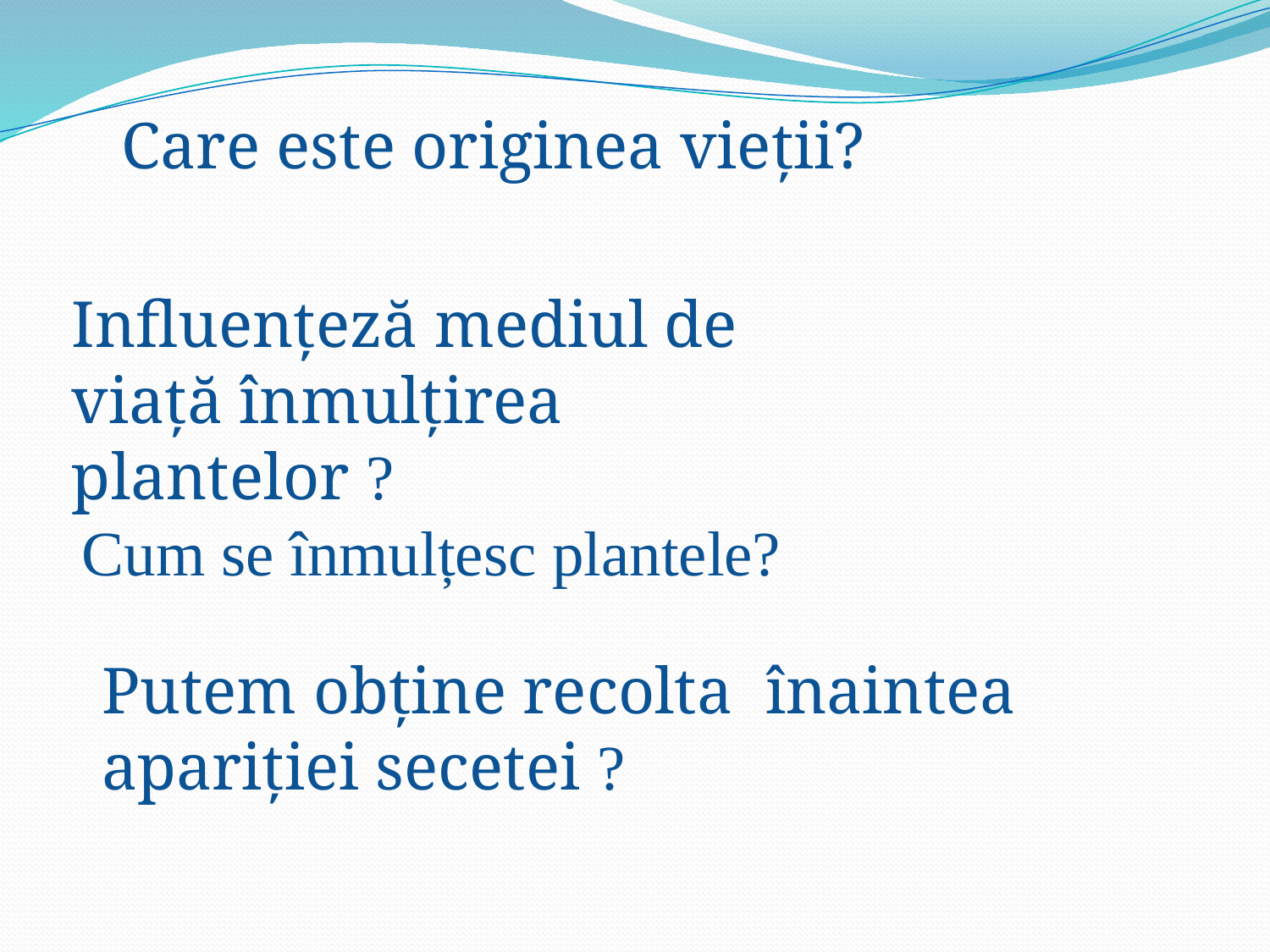

Care este originea vieții?
Influențeză mediul de viață înmulțirea plantelor ?
Cum se înmulțesc plantele?
Putem obține recolta  înaintea apariției secetei ?